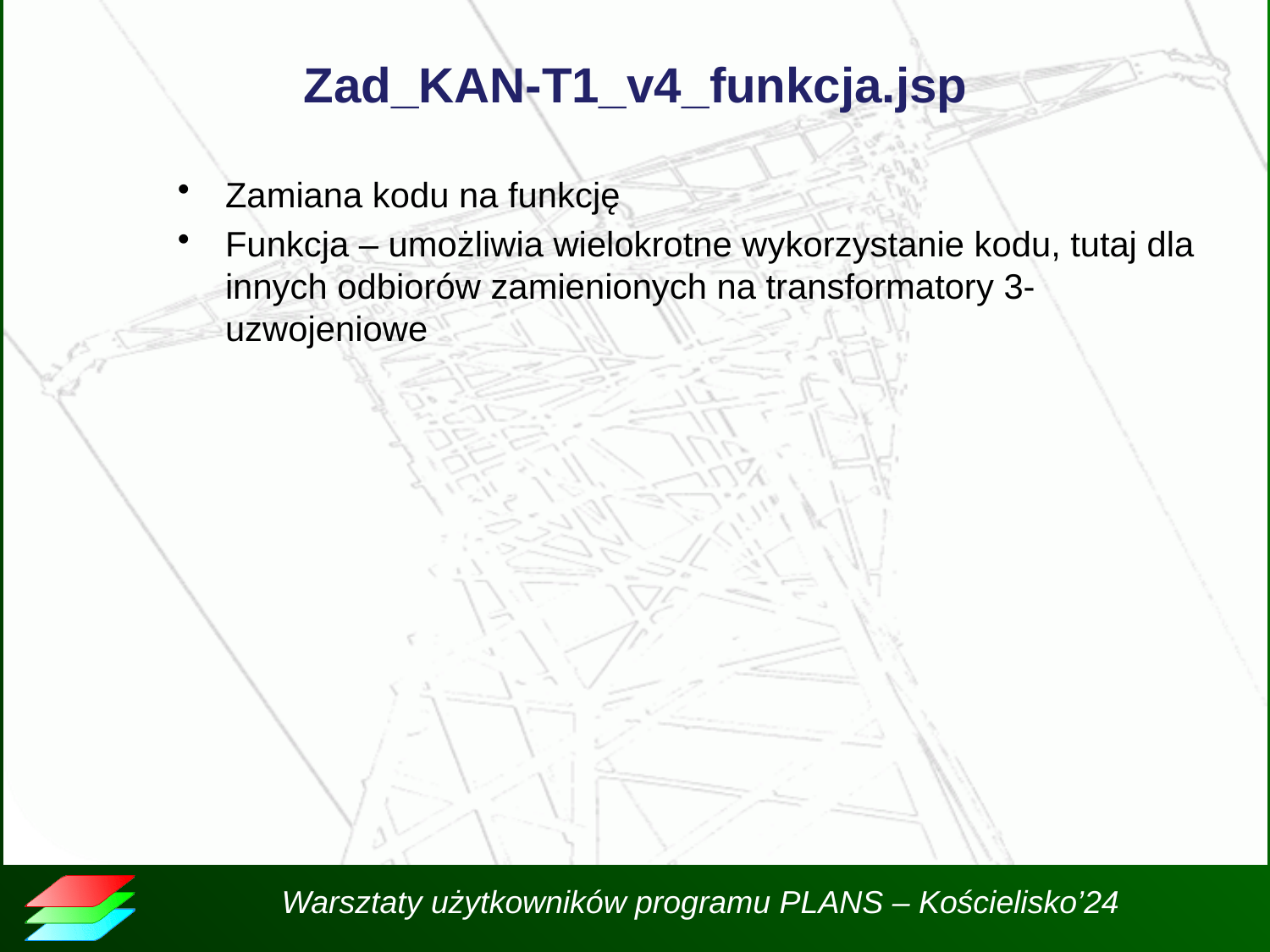

# Zad_KAN-T1_v4_funkcja.jsp
Zamiana kodu na funkcję
Funkcja – umożliwia wielokrotne wykorzystanie kodu, tutaj dla innych odbiorów zamienionych na transformatory 3-uzwojeniowe